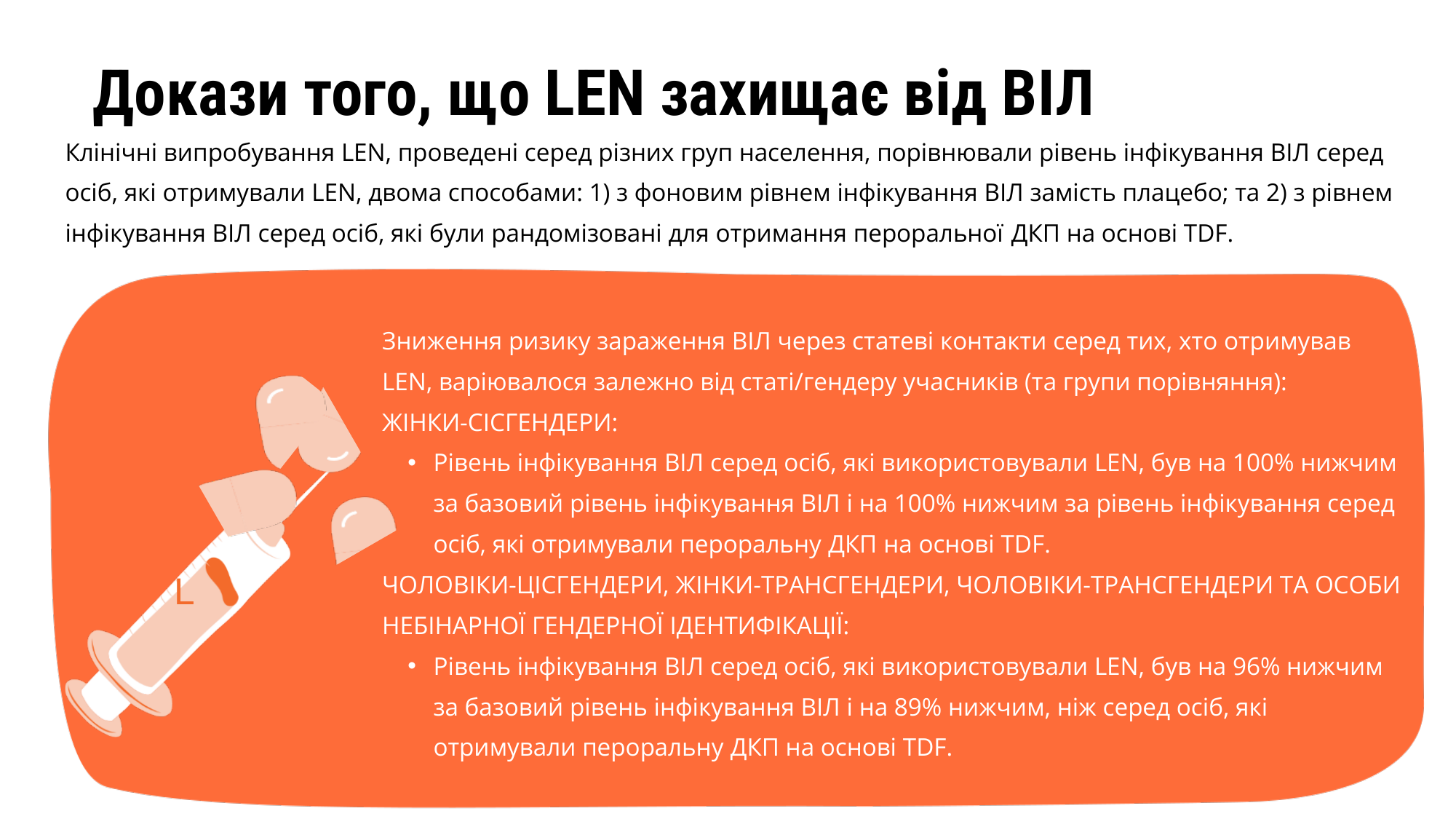

Докази того, що LEN захищає від ВІЛ
Клінічні випробування LEN, проведені серед різних груп населення, порівнювали рівень інфікування ВІЛ серед осіб, які отримували LEN, двома способами: 1) з фоновим рівнем інфікування ВІЛ замість плацебо; та 2) з рівнем інфікування ВІЛ серед осіб, які були рандомізовані для отримання пероральної ДКП на основі TDF.

Зниження ризику зараження ВІЛ через статеві контакти серед тих, хто отримував LEN, варіювалося залежно від статі/гендеру учасників (та групи порівняння):
ЖІНКИ-СІСГЕНДЕРИ:
Рівень інфікування ВІЛ серед осіб, які використовували LEN, був на 100% нижчим за базовий рівень інфікування ВІЛ і на 100% нижчим за рівень інфікування серед осіб, які отримували пероральну ДКП на основі TDF.
ЧОЛОВІКИ-ЦІСГЕНДЕРИ, ЖІНКИ-ТРАНСГЕНДЕРИ, ЧОЛОВІКИ-ТРАНСГЕНДЕРИ ТА ОСОБИ НЕБІНАРНОЇ ГЕНДЕРНОЇ ІДЕНТИФІКАЦІЇ:
Рівень інфікування ВІЛ серед осіб, які використовували LEN, був на 96% нижчим за базовий рівень інфікування ВІЛ і на 89% нижчим, ніж серед осіб, які отримували пероральну ДКП на основі TDF.

L